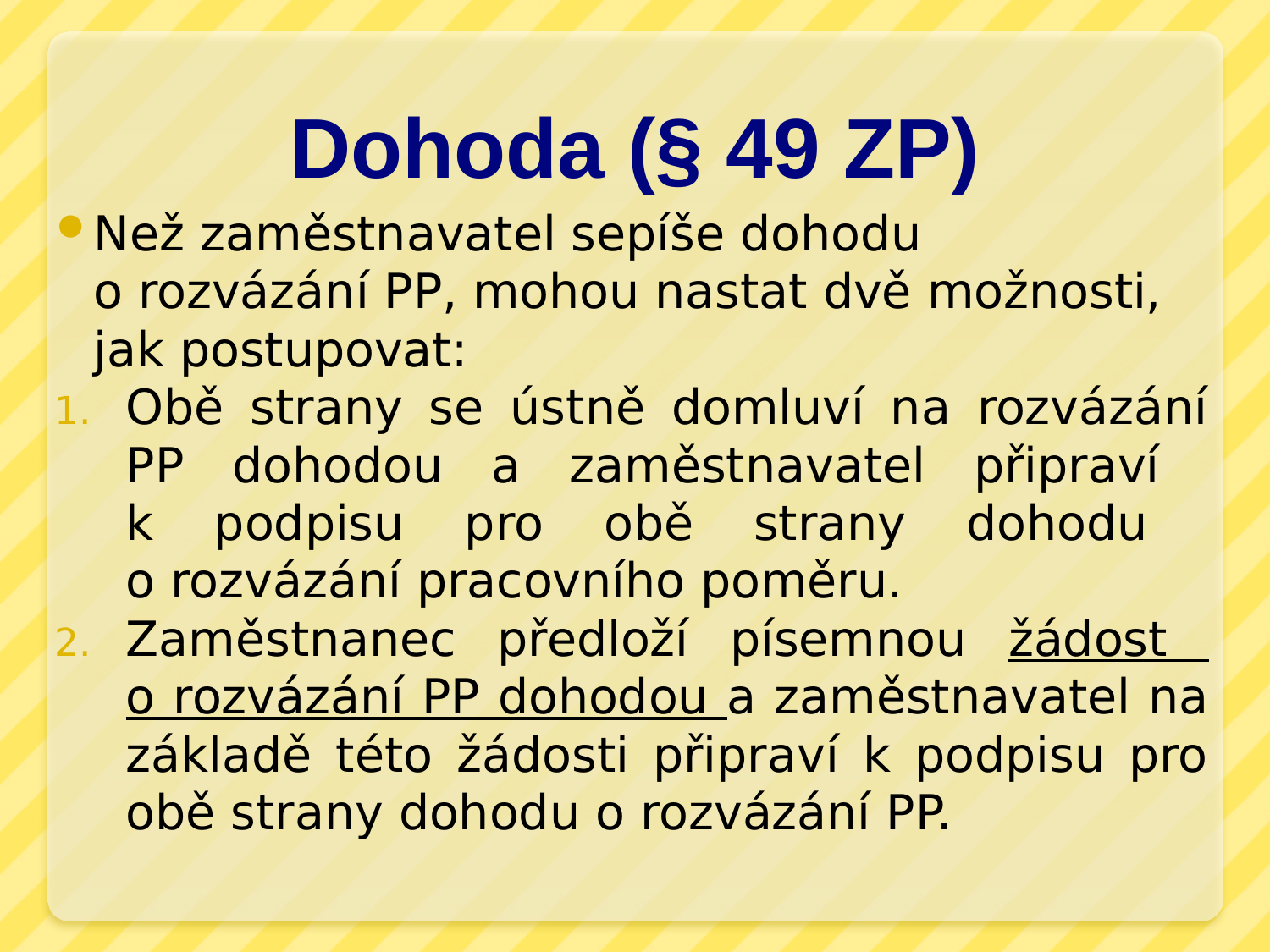

# Dohoda (§ 49 ZP)
Než zaměstnavatel sepíše dohodu
o rozvázání PP, mohou nastat dvě možnosti, jak postupovat:
Obě strany se ústně domluví na rozvázání PP dohodou a zaměstnavatel připraví
k podpisu pro obě strany dohodu
o rozvázání pracovního poměru.
Zaměstnanec předloží písemnou žádost
o rozvázání PP dohodou a zaměstnavatel na základě této žádosti připraví k podpisu pro obě strany dohodu o rozvázání PP.